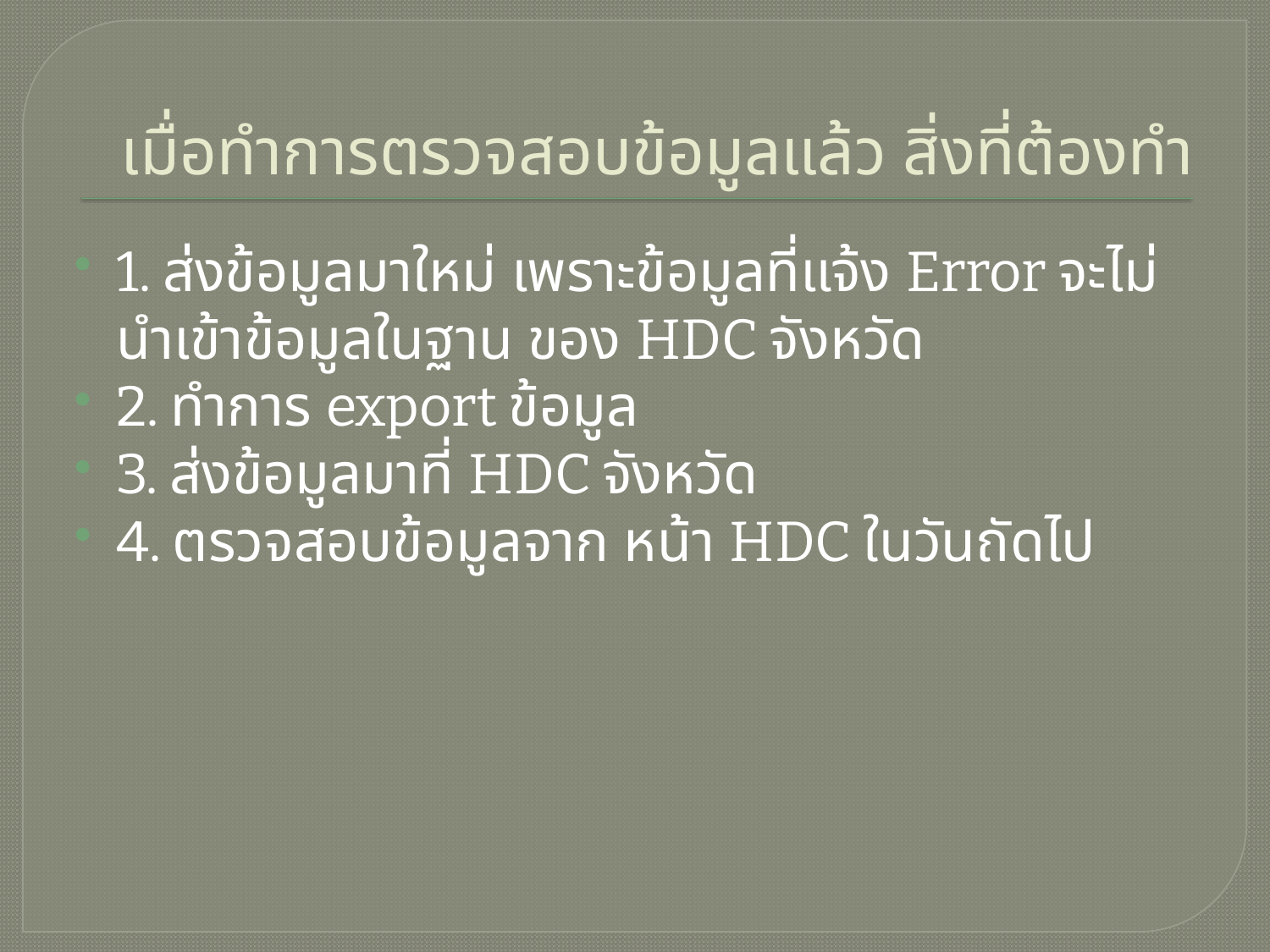

# เมื่อทำการตรวจสอบข้อมูลแล้ว สิ่งที่ต้องทำ
1. ส่งข้อมูลมาใหม่ เพราะข้อมูลที่แจ้ง Error จะไม่นำเข้าข้อมูลในฐาน ของ HDC จังหวัด
2. ทำการ export ข้อมูล
3. ส่งข้อมูลมาที่ HDC จังหวัด
4. ตรวจสอบข้อมูลจาก หน้า HDC ในวันถัดไป